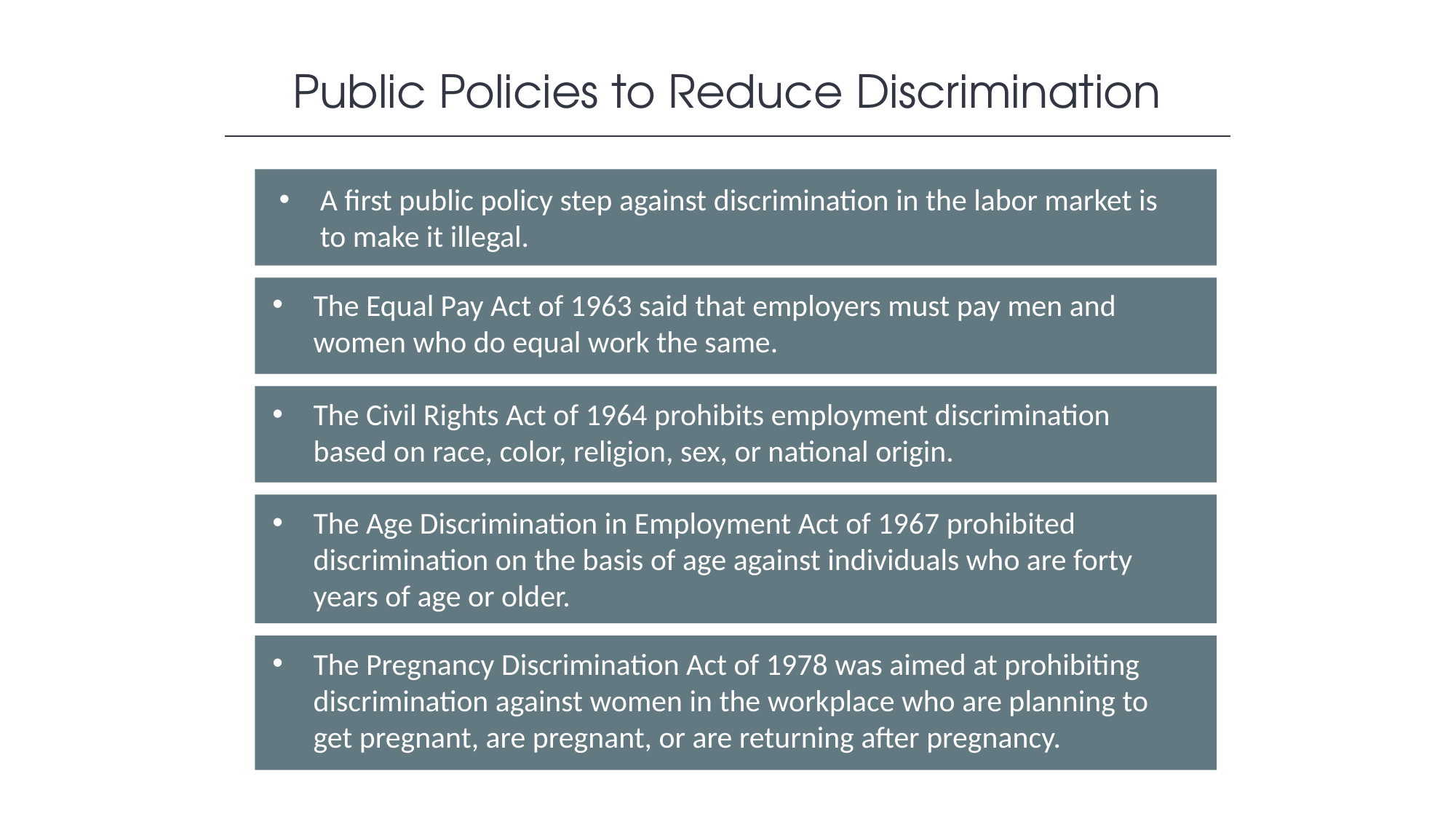

Public Policies to Reduce Discrimination

A first public policy step against discrimination in the labor market is to make it illegal.

The Equal Pay Act of 1963 said that employers must pay men and women who do equal work the same.

The Civil Rights Act of 1964 prohibits employment discrimination based on race, color, religion, sex, or national origin.

The Age Discrimination in Employment Act of 1967 prohibited discrimination on the basis of age against individuals who are forty years of age or older.

The Pregnancy Discrimination Act of 1978 was aimed at prohibiting discrimination against women in the workplace who are planning to get pregnant, are pregnant, or are returning after pregnancy.